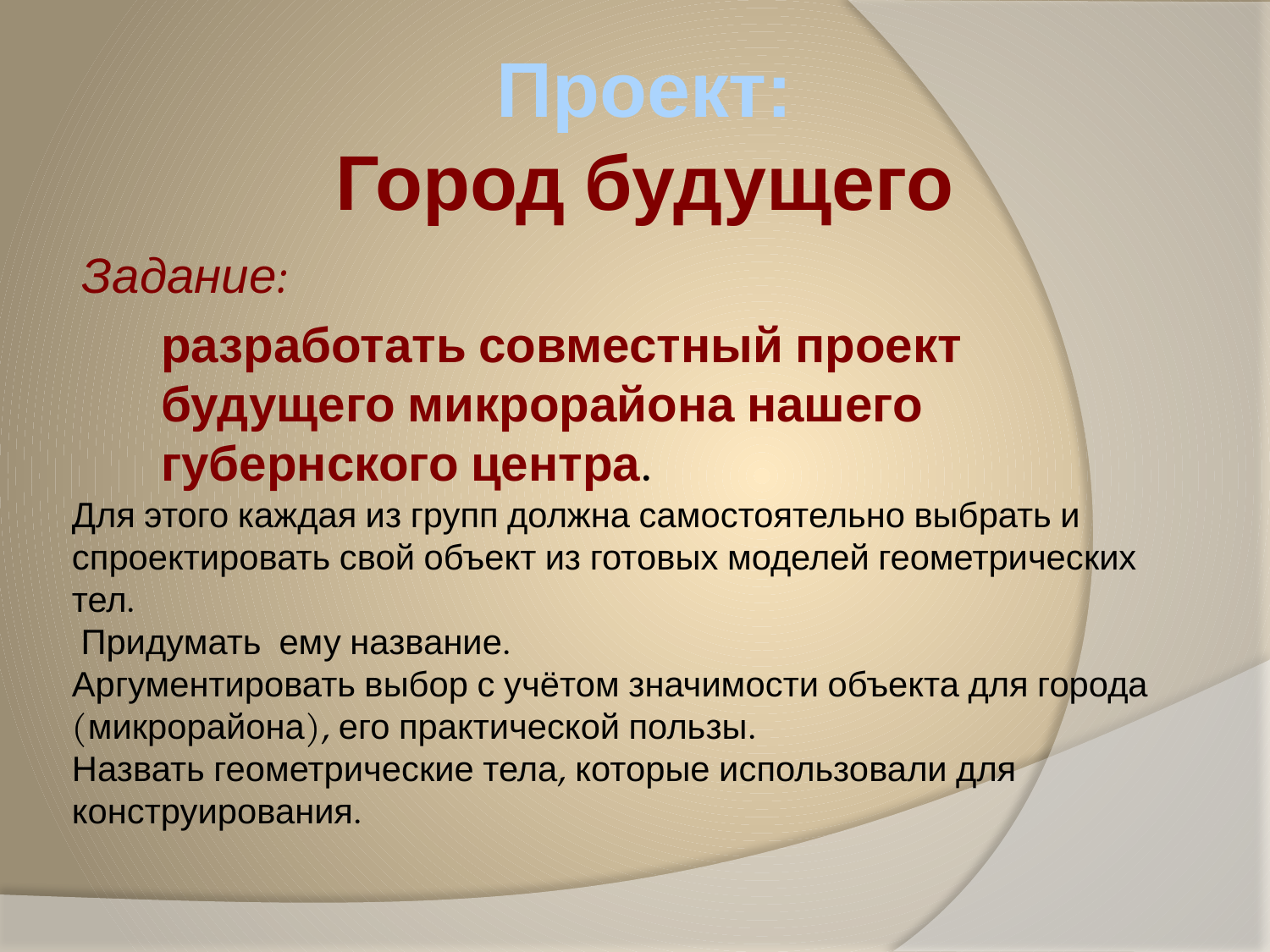

# Проект: Город будущего

Задание:
разработать совместный проект будущего микрорайона нашего губернского центра.

Для этого каждая из групп должна самостоятельно выбрать и спроектировать свой объект из готовых моделей геометрических тел.
 Придумать  ему название.
Аргументировать выбор с учётом значимости объекта для города (микрорайона), его практической пользы.
Назвать геометрические тела, которые использовали для конструирования.